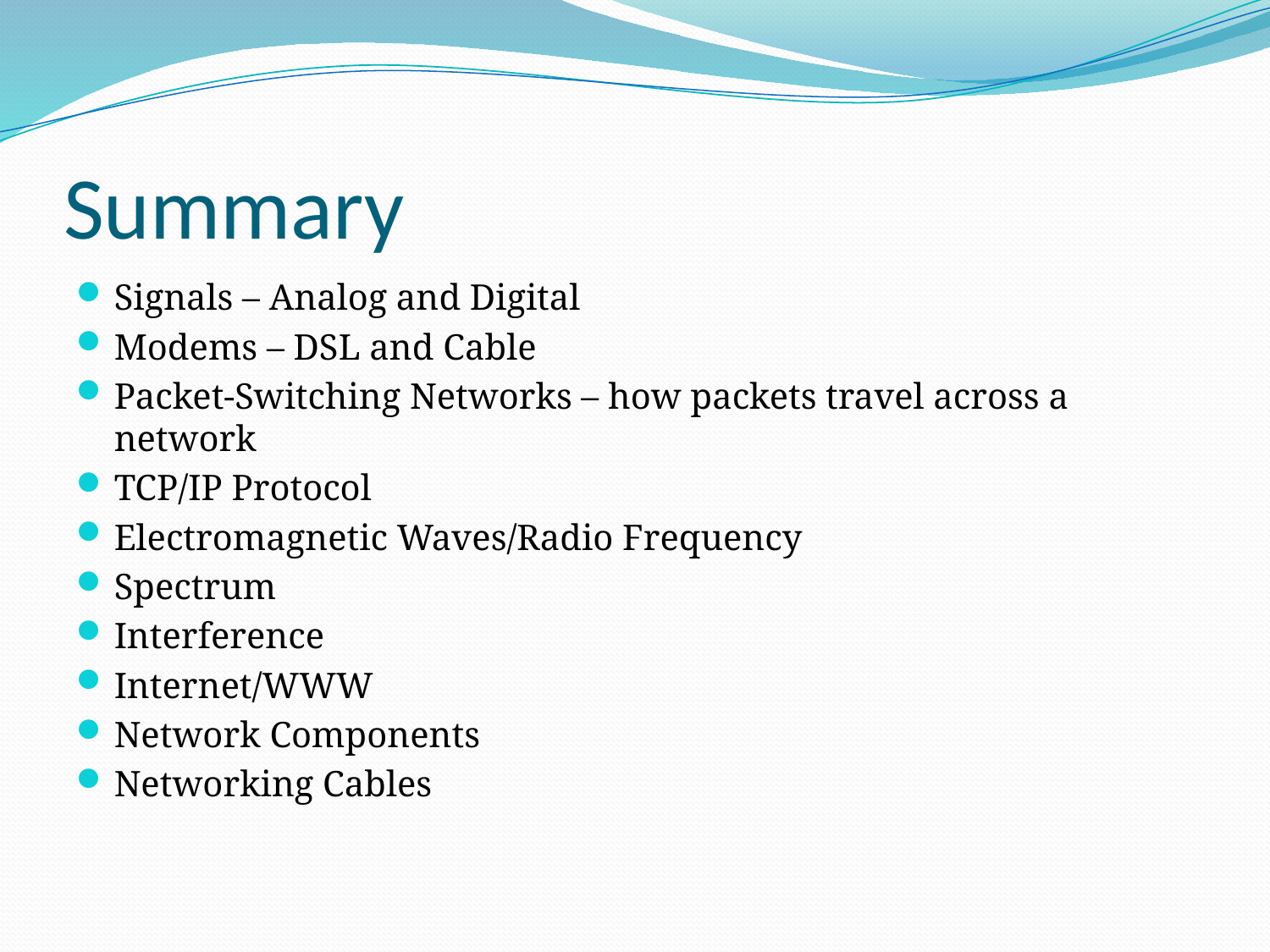

# Summary
Signals – Analog and Digital
Modems – DSL and Cable
Packet-Switching Networks – how packets travel across a network
TCP/IP Protocol
Electromagnetic Waves/Radio Frequency
Spectrum
Interference
Internet/WWW
Network Components
Networking Cables